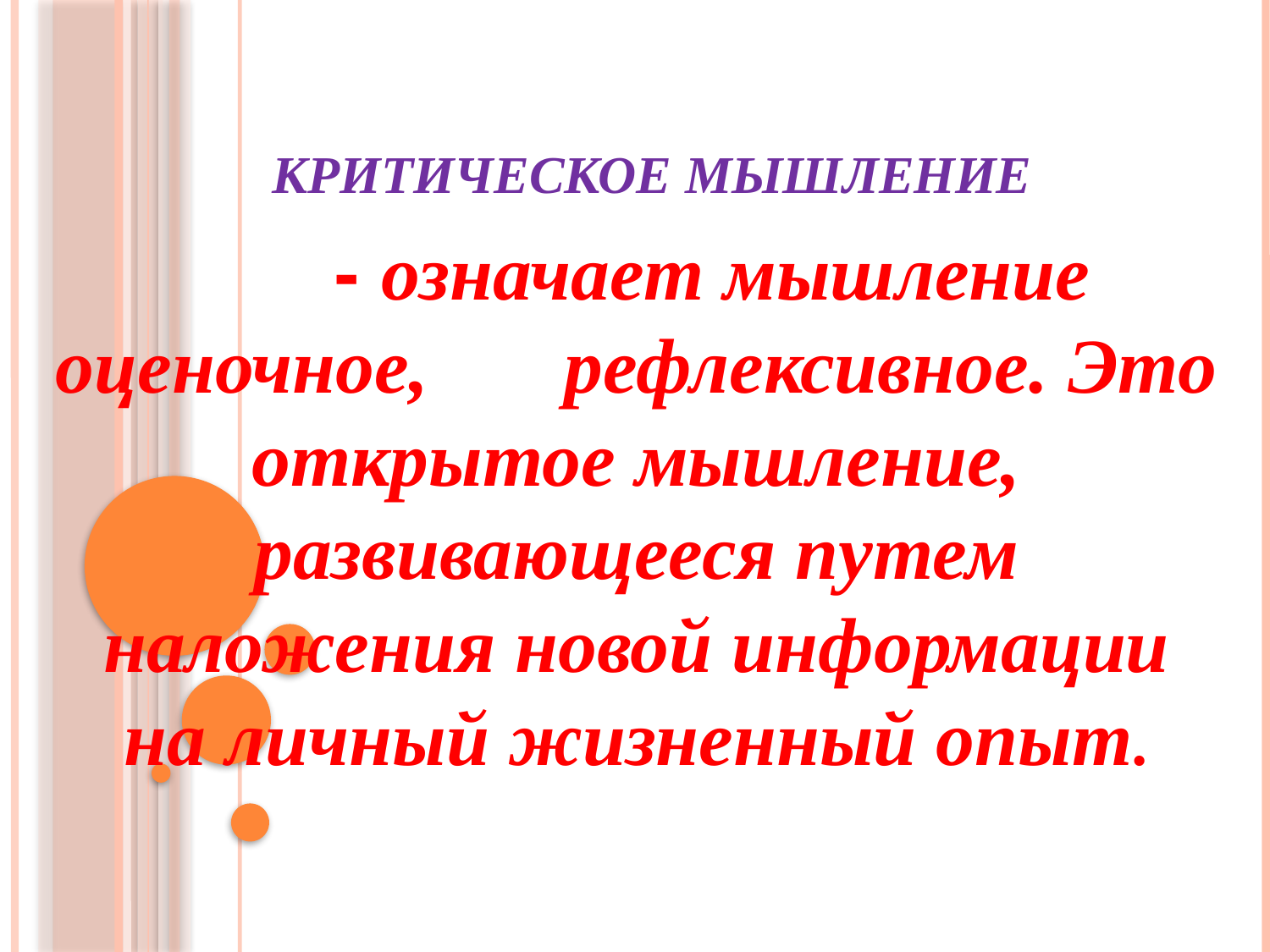

# КРИТИЧЕСКОЕ МЫШЛЕНИЕ
       - означает мышление оценочное,       рефлексивное. Это открытое мышление, развивающееся путем наложения новой информации на личный жизненный опыт.